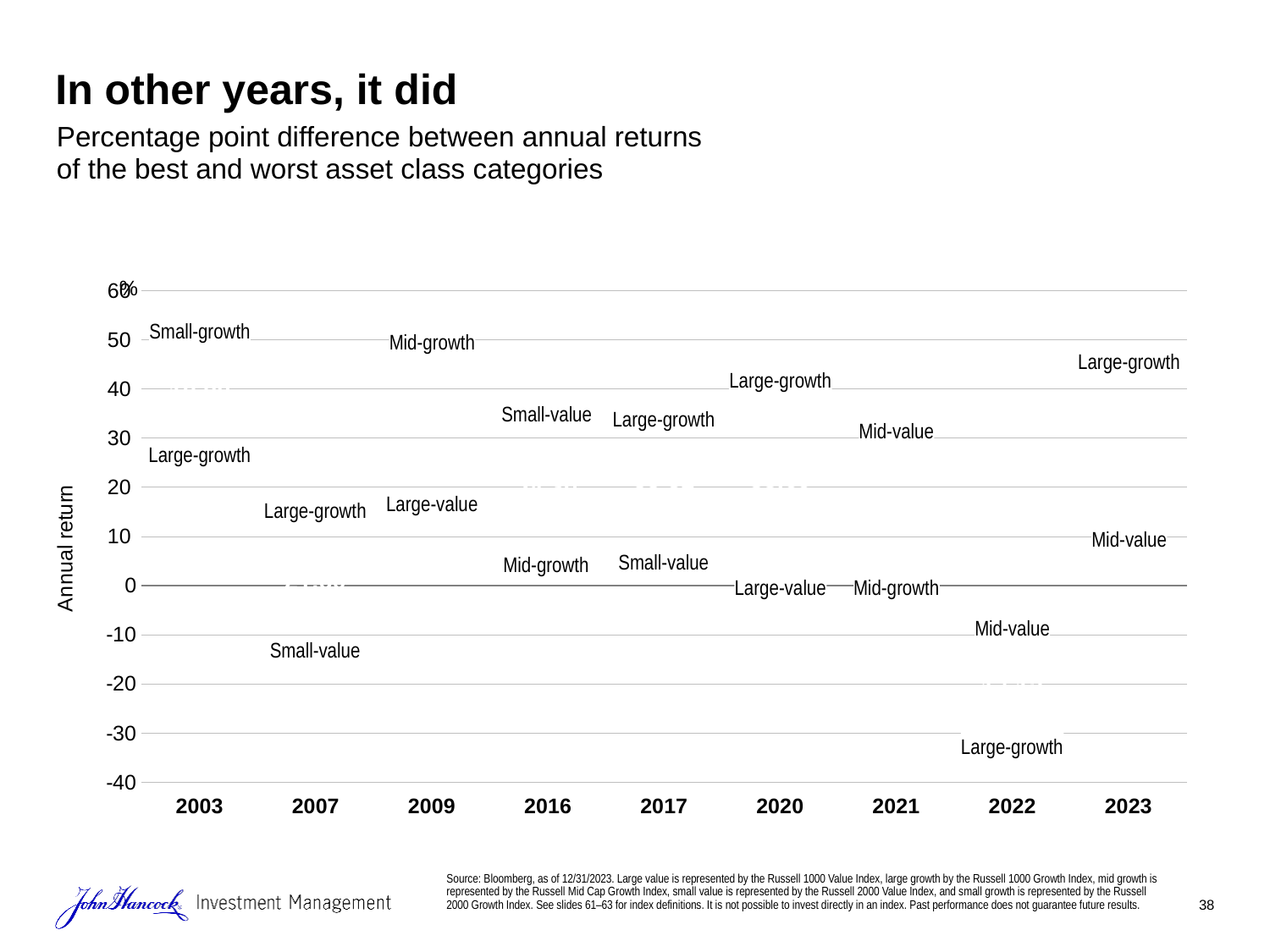

# In other years, it did
Percentage point difference between annual returns
of the best and worst asset class categories
%

[unsupported chart]

Small-growth
Mid-growth
Large-growth
Large-growth
18.80
26.60
Small-value
Large-growth
Mid-value
30.11
Large-growth
35.69
24.30
22.37
25.39
Large-value
Large-growth
Mid-value
Small-value
Mid-growth
21.60
Large-value
Mid-growth
Mid-value
Small-value
17.12
Large-growth
Source: Bloomberg, as of 12/31/2023. Large value is represented by the Russell 1000 Value Index, large growth by the Russell 1000 Growth Index, mid growth is represented by the Russell Mid Cap Growth Index, small value is represented by the Russell 2000 Value Index, and small growth is represented by the Russell 2000 Growth Index. See slides 61–63 for index definitions. It is not possible to invest directly in an index. Past performance does not guarantee future results.
38